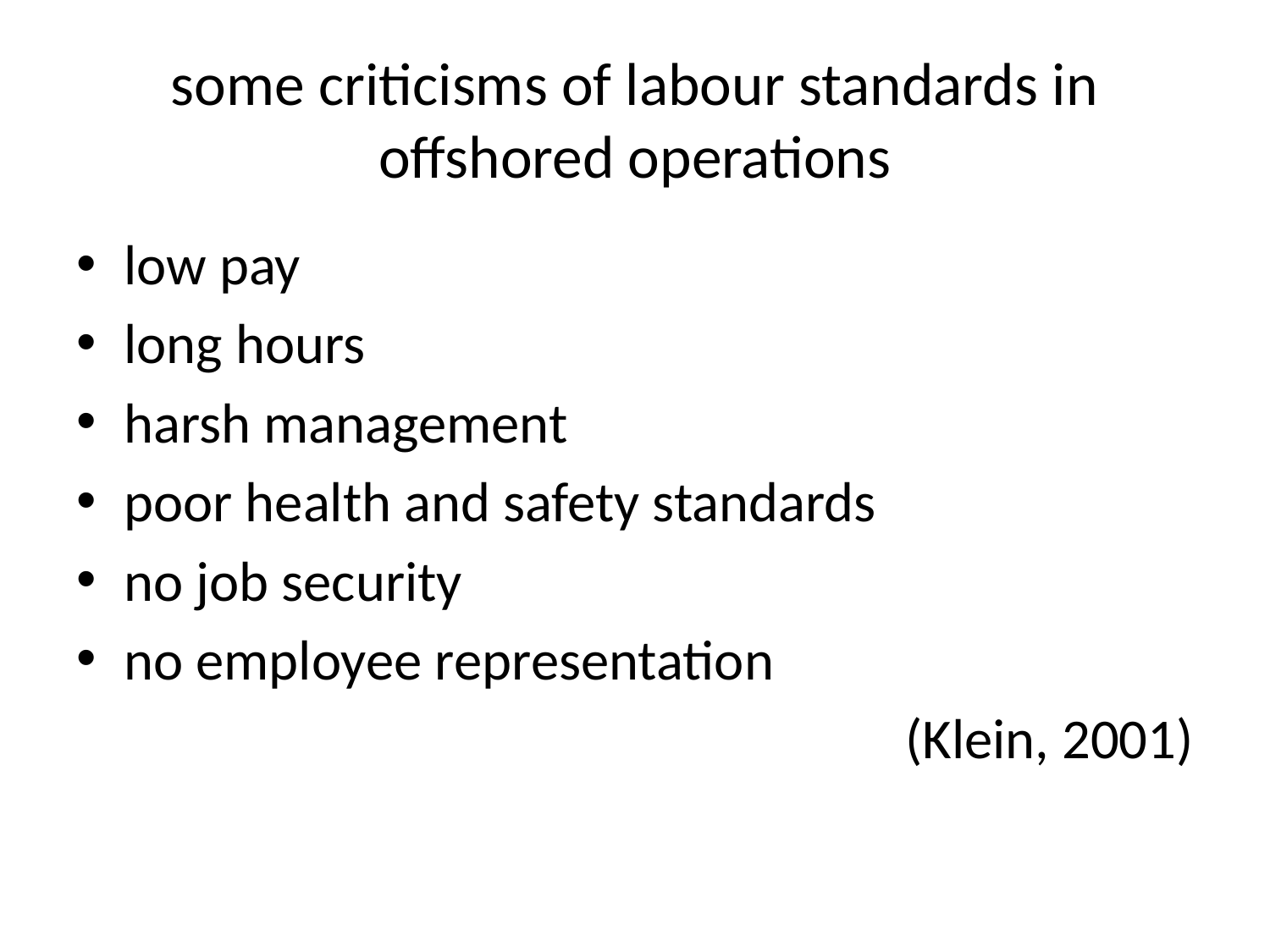

# some criticisms of labour standards in offshored operations
low pay
long hours
harsh management
poor health and safety standards
no job security
no employee representation
(Klein, 2001)